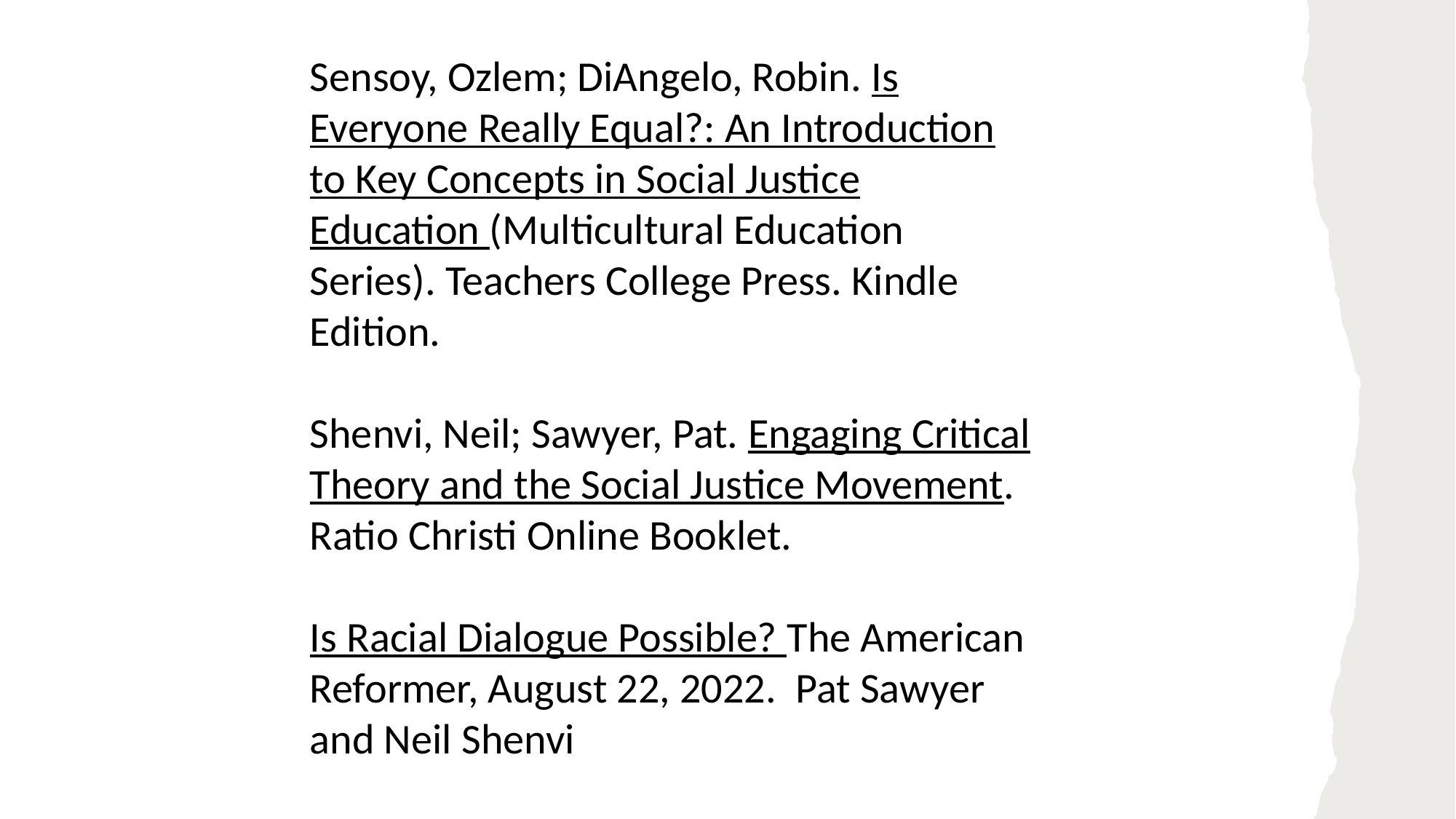

Sensoy, Ozlem; DiAngelo, Robin. Is Everyone Really Equal?: An Introduction to Key Concepts in Social Justice Education (Multicultural Education Series). Teachers College Press. Kindle Edition.

Shenvi, Neil; Sawyer, Pat. Engaging Critical Theory and the Social Justice Movement. Ratio Christi Online Booklet.

Is Racial Dialogue Possible? The American Reformer, August 22, 2022.  Pat Sawyer and Neil Shenvi